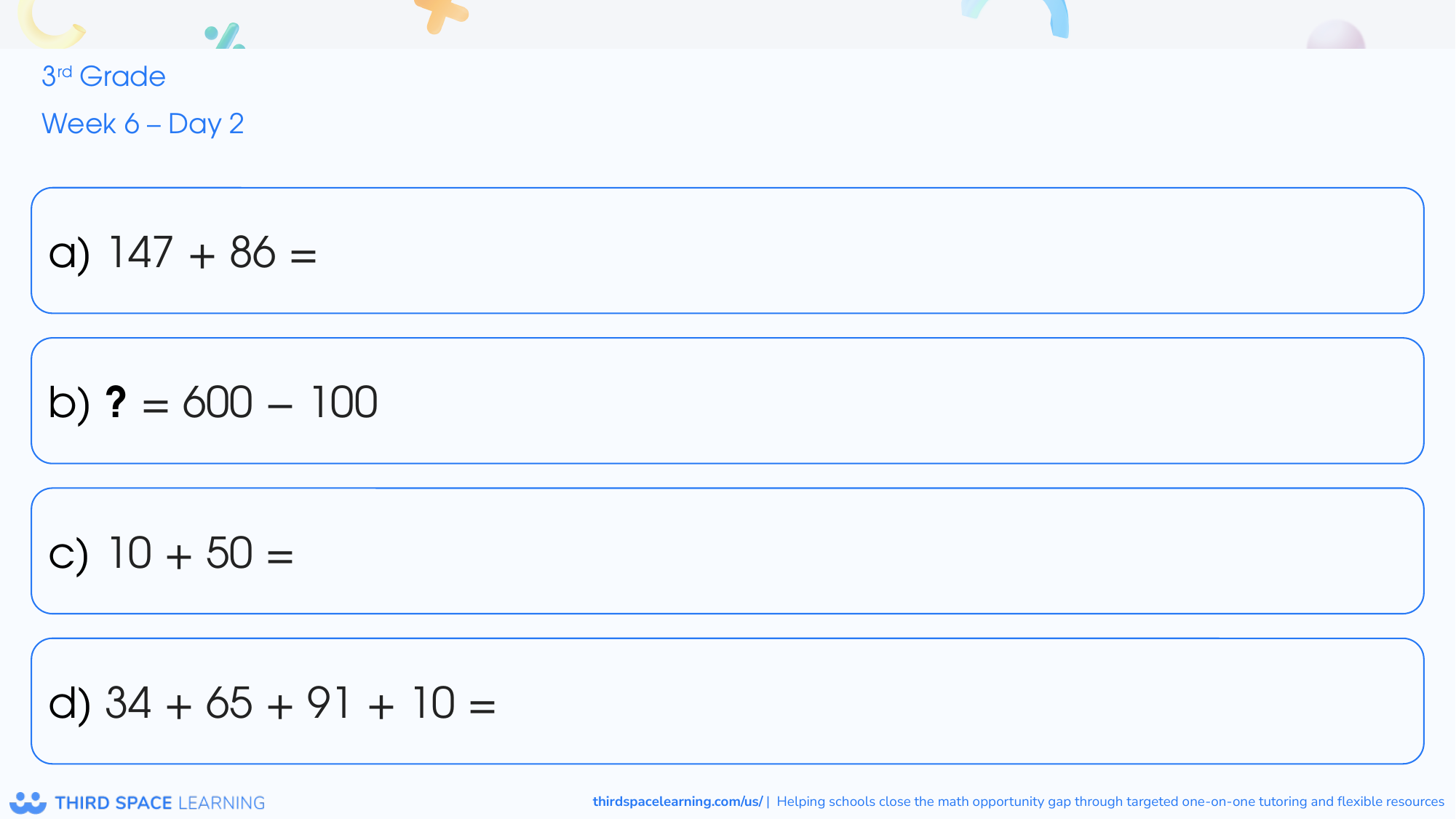

3rd Grade
Week 6 – Day 2
147 + 86 =
? = 600 − 100
10 + 50 =
34 + 65 + 91 + 10 =